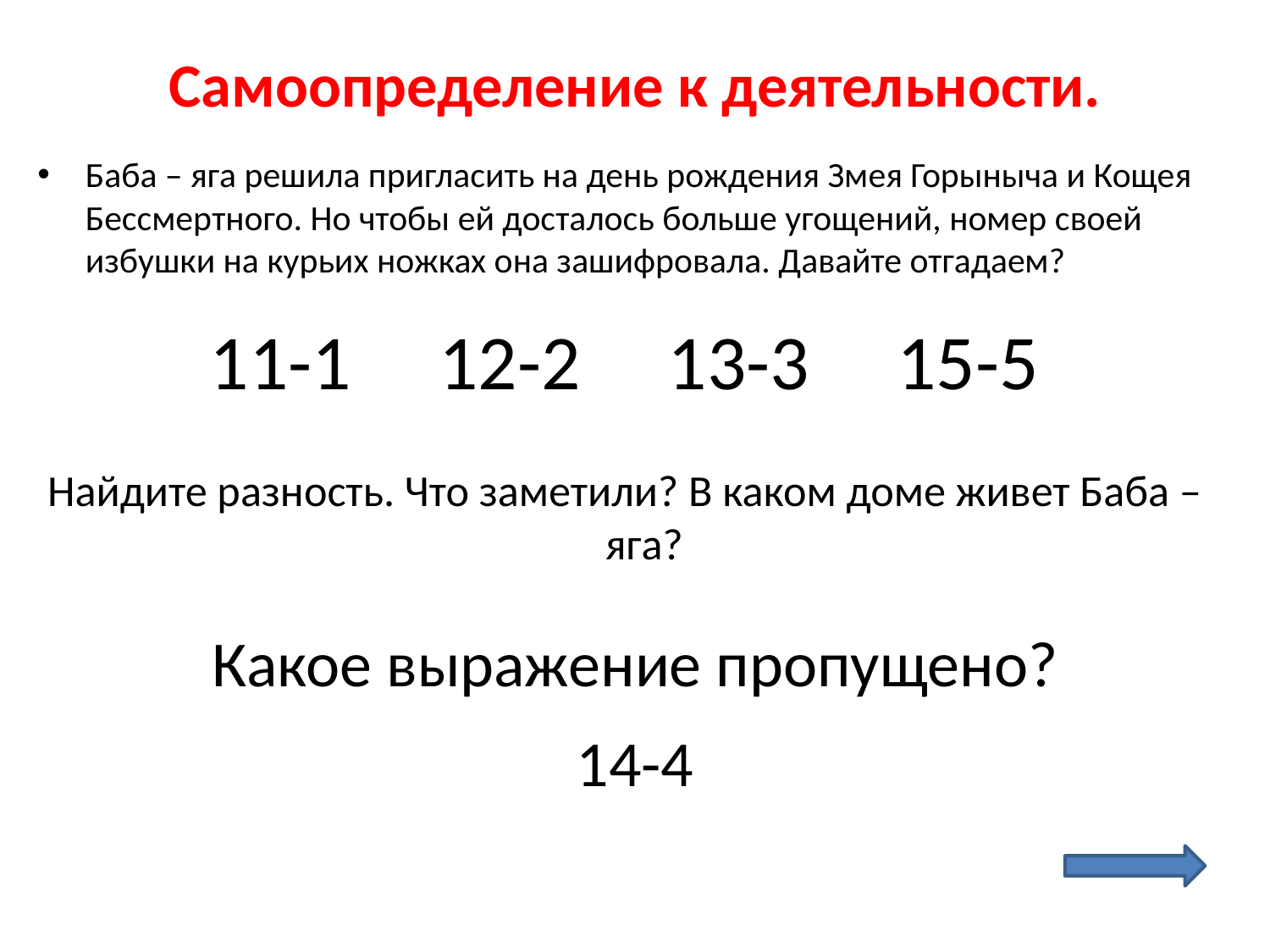

# Самоопределение к деятельности.
Баба – яга решила пригласить на день рождения Змея Горыныча и Кощея Бессмертного. Но чтобы ей досталось больше угощений, номер своей избушки на курьих ножках она зашифровала. Давайте отгадаем?
11-1     12-2     13-3     15-5
Найдите разность. Что заметили? В каком доме живет Баба – яга?
Какое выражение пропущено?
14-4